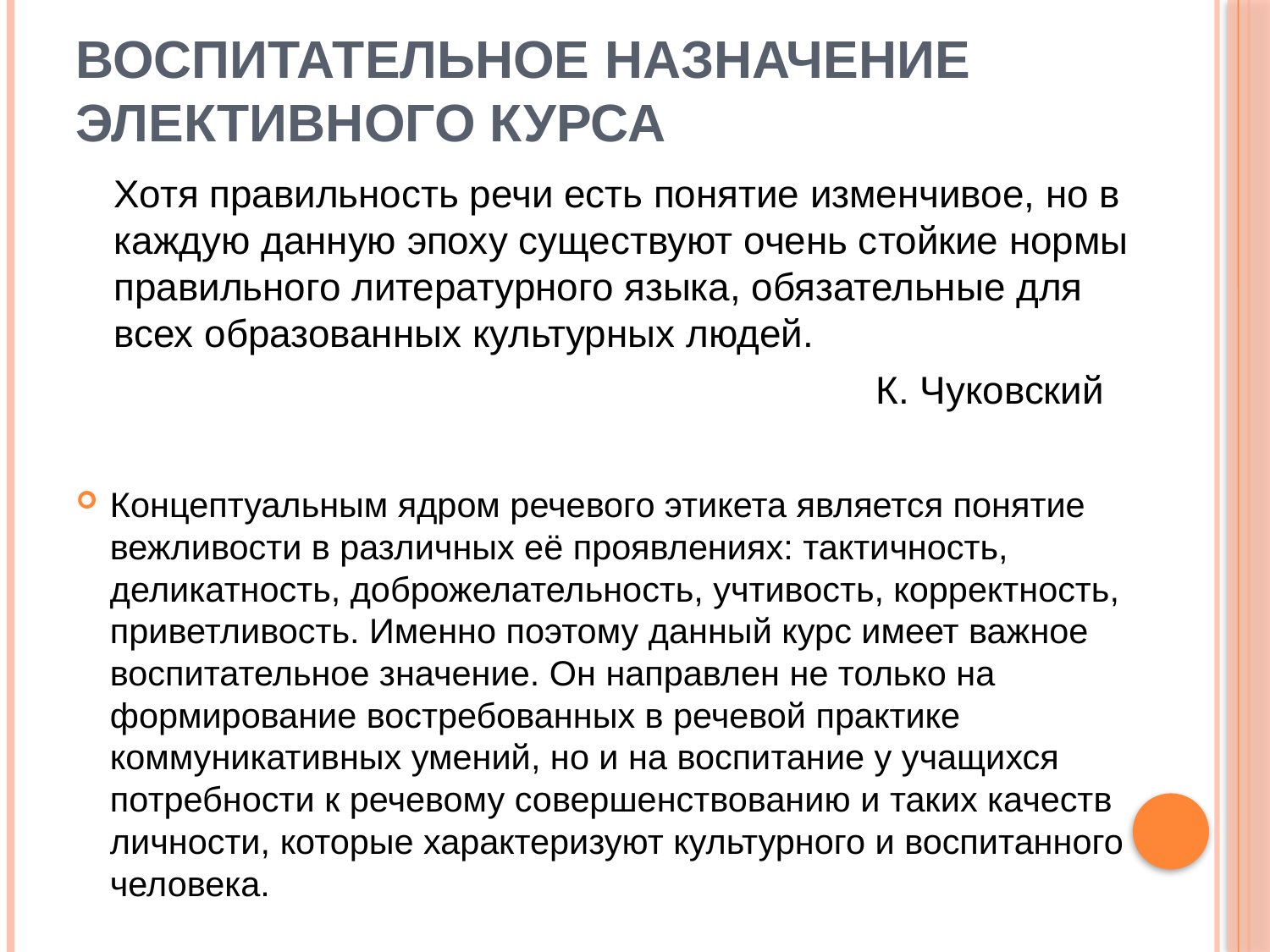

# Воспитательное назначение элективного курса
	Хотя правильность речи есть понятие изменчивое, но в каждую данную эпоху существуют очень стойкие нормы правильного литературного языка, обязательные для всех образованных культурных людей.
							К. Чуковский
Концептуальным ядром речевого этикета является понятие вежливости в различных её проявлениях: тактичность, деликатность, доброжелательность, учтивость, корректность, приветливость. Именно поэтому данный курс имеет важное воспитательное значение. Он направлен не только на формирование востребованных в речевой практике коммуникативных умений, но и на воспитание у учащихся потребности к речевому совершенствованию и таких качеств личности, которые характеризуют культурного и воспитанного человека.